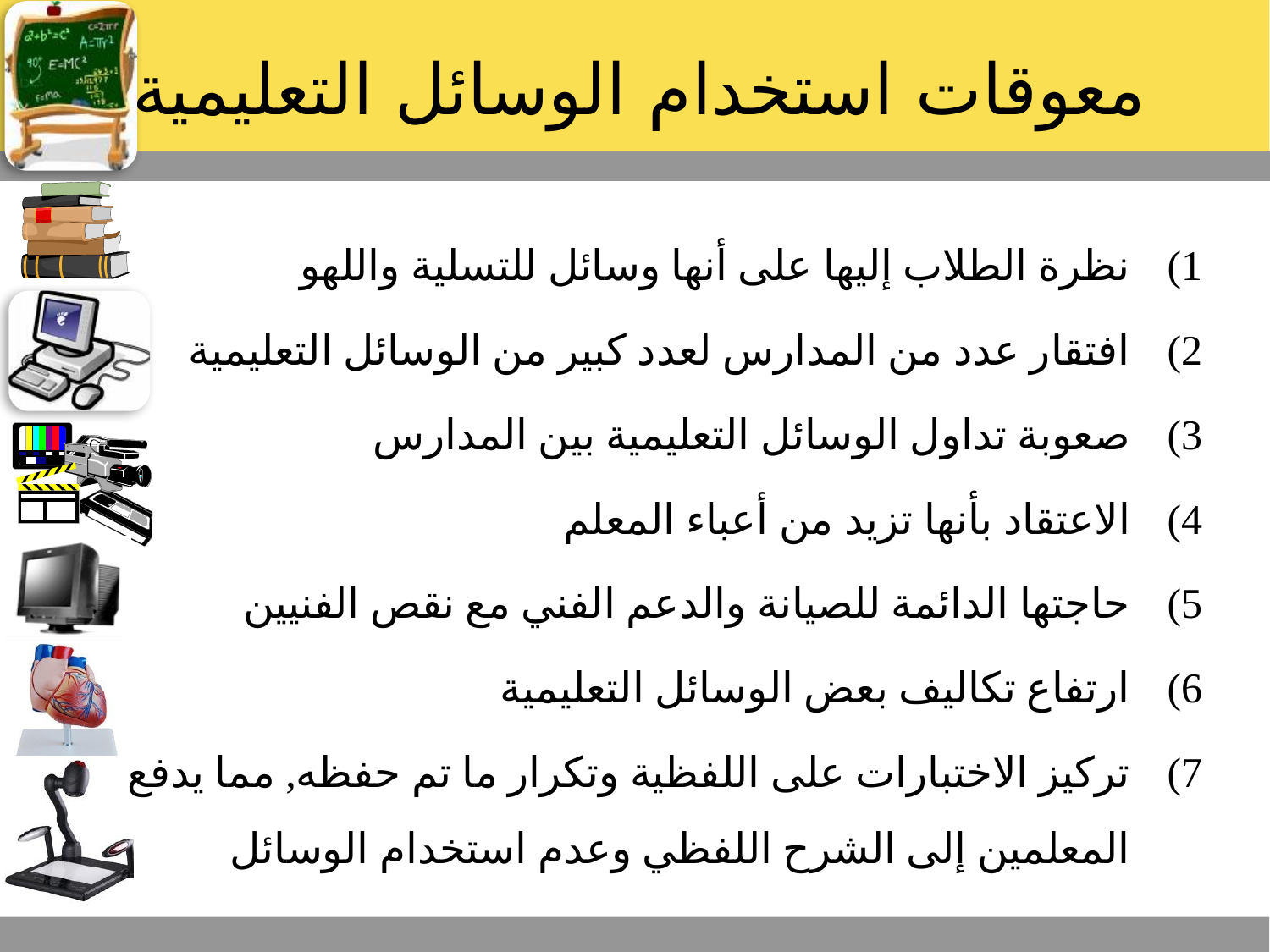

# معوقات استخدام الوسائل التعليمية
نظرة الطلاب إليها على أنها وسائل للتسلية واللهو
افتقار عدد من المدارس لعدد كبير من الوسائل التعليمية
صعوبة تداول الوسائل التعليمية بين المدارس
الاعتقاد بأنها تزيد من أعباء المعلم
حاجتها الدائمة للصيانة والدعم الفني مع نقص الفنيين
ارتفاع تكاليف بعض الوسائل التعليمية
تركيز الاختبارات على اللفظية وتكرار ما تم حفظه, مما يدفع المعلمين إلى الشرح اللفظي وعدم استخدام الوسائل